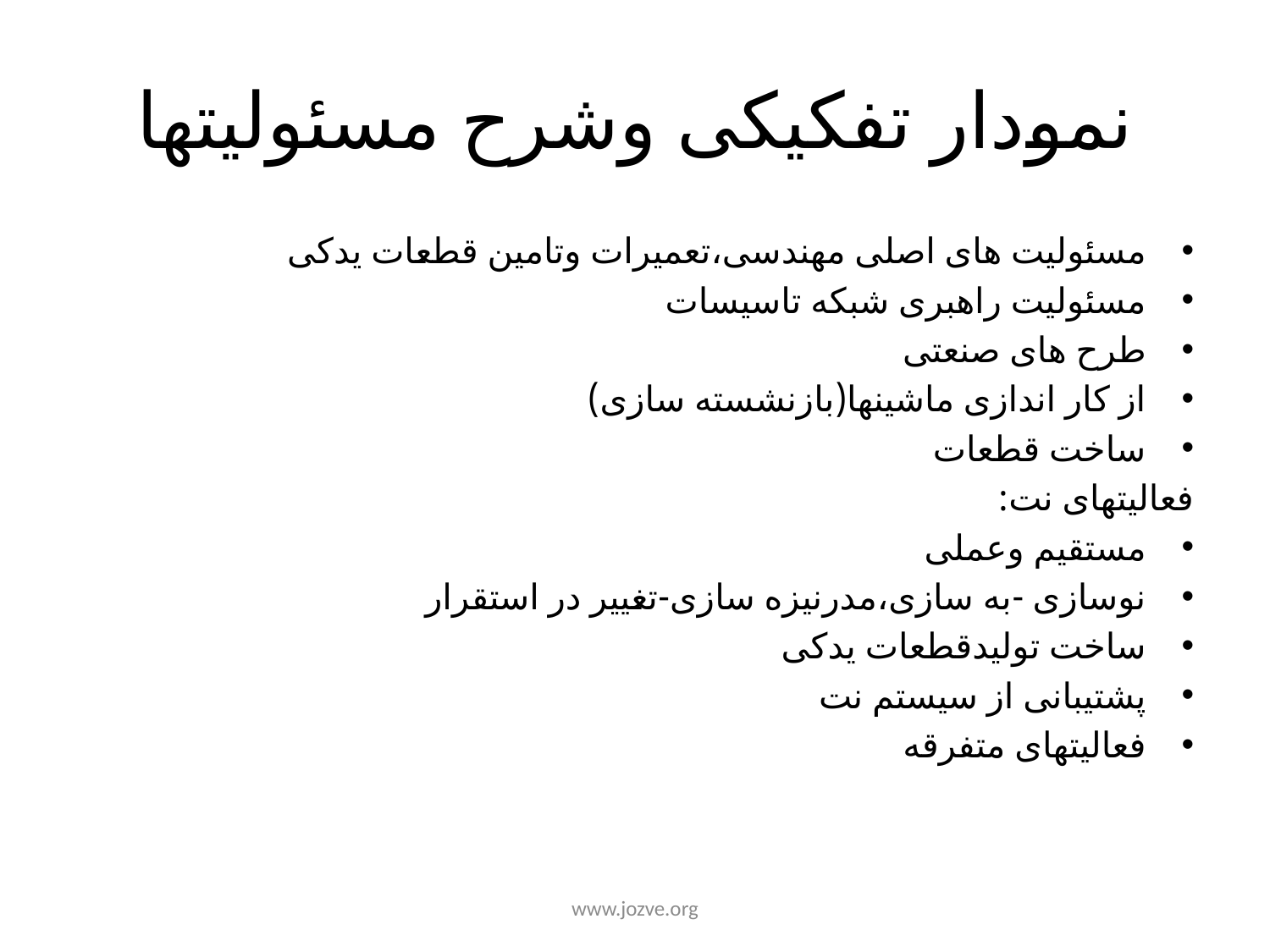

# نمودار تفکیکی وشرح مسئولیتها
مسئولیت های اصلی مهندسی،تعمیرات وتامین قطعات یدکی
مسئولیت راهبری شبکه تاسیسات
طرح های صنعتی
از کار اندازی ماشینها(بازنشسته سازی)
ساخت قطعات
فعالیتهای نت:
مستقیم وعملی
نوسازی -به سازی،مدرنیزه سازی-تغییر در استقرار
ساخت تولیدقطعات یدکی
پشتیبانی از سیستم نت
فعالیتهای متفرقه

www.jozve.org